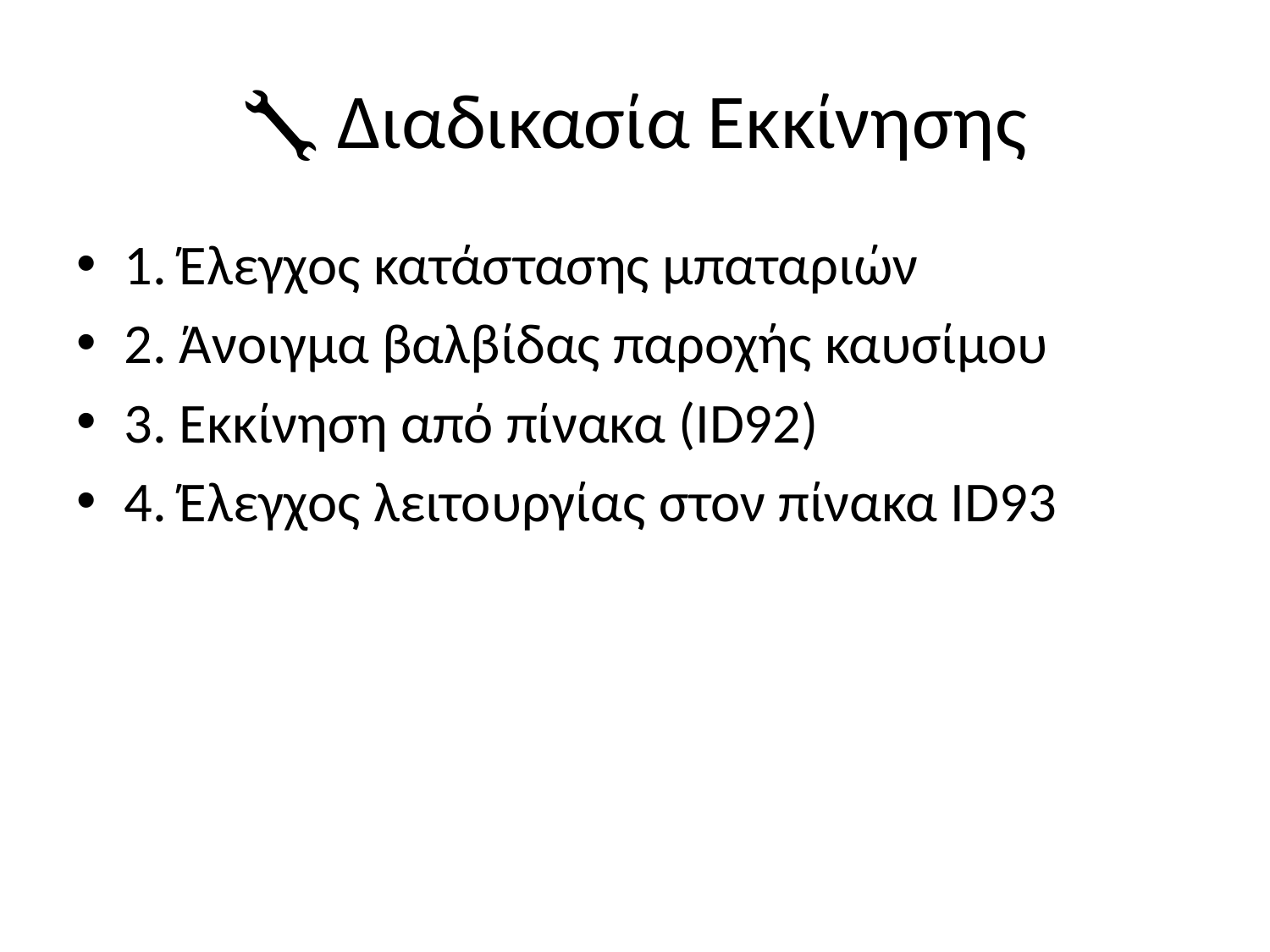

# 🔧 Διαδικασία Εκκίνησης
1. Έλεγχος κατάστασης μπαταριών
2. Άνοιγμα βαλβίδας παροχής καυσίμου
3. Εκκίνηση από πίνακα (ID92)
4. Έλεγχος λειτουργίας στον πίνακα ID93